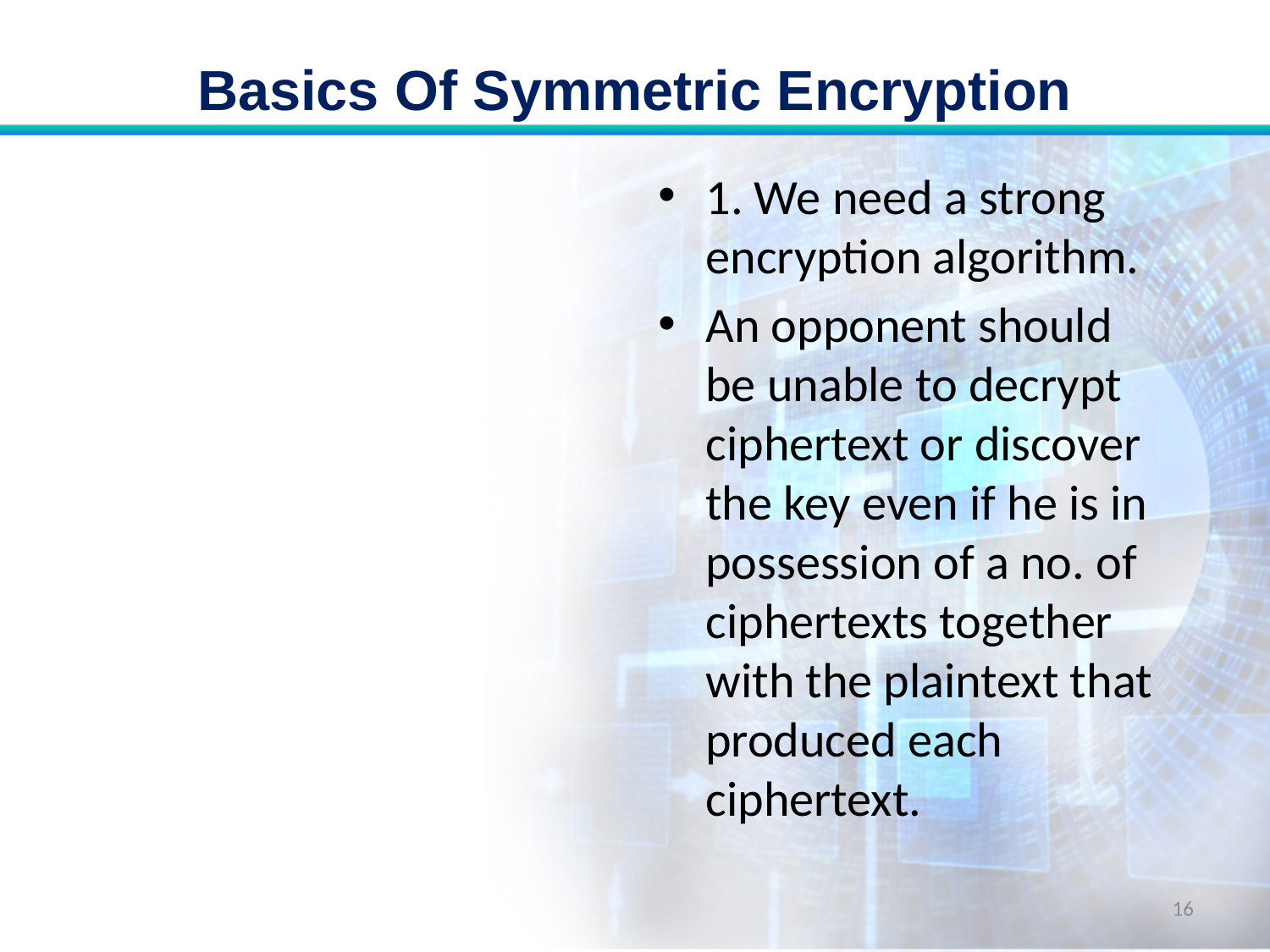

# Basics Of Symmetric Encryption
1. We need a strong encryption algorithm.
An opponent should be unable to decrypt ciphertext or discover the key even if he is in possession of a no. of ciphertexts together with the plaintext that produced each ciphertext.

16